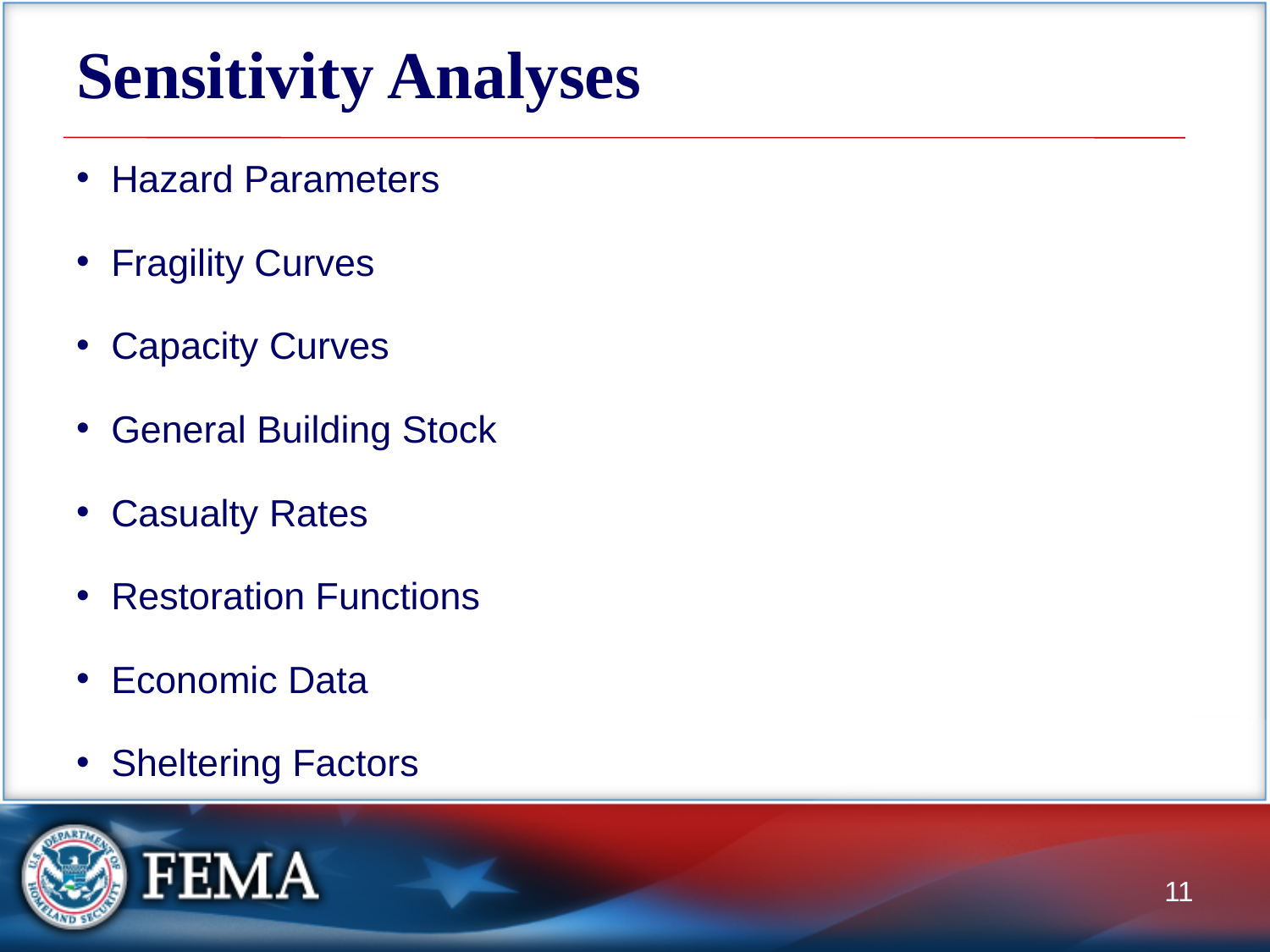

# Sensitivity Analyses
Hazard Parameters
Fragility Curves
Capacity Curves
General Building Stock
Casualty Rates
Restoration Functions
Economic Data
Sheltering Factors
11